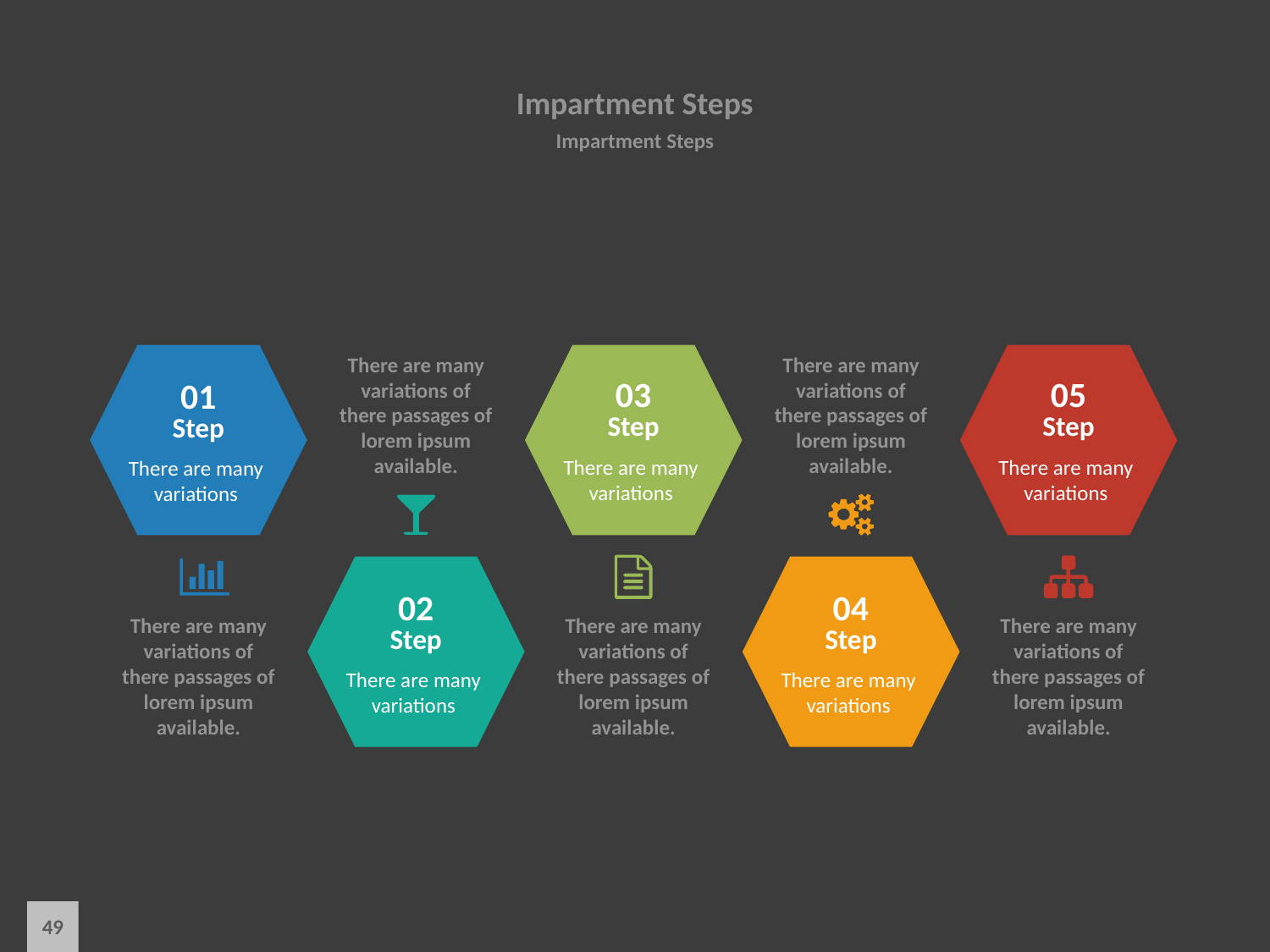

# Impartment Steps
Impartment Steps

There are many variations of there passages of lorem ipsum available.
There are many variations of there passages of lorem ipsum available.
03
Step
05
Step
01
Step
There are many
variations
There are many
variations
There are many
variations

02
Step
04
Step
There are many variations of there passages of lorem ipsum available.
There are many variations of there passages of lorem ipsum available.
There are many variations of there passages of lorem ipsum available.
There are many
variations
There are many
variations